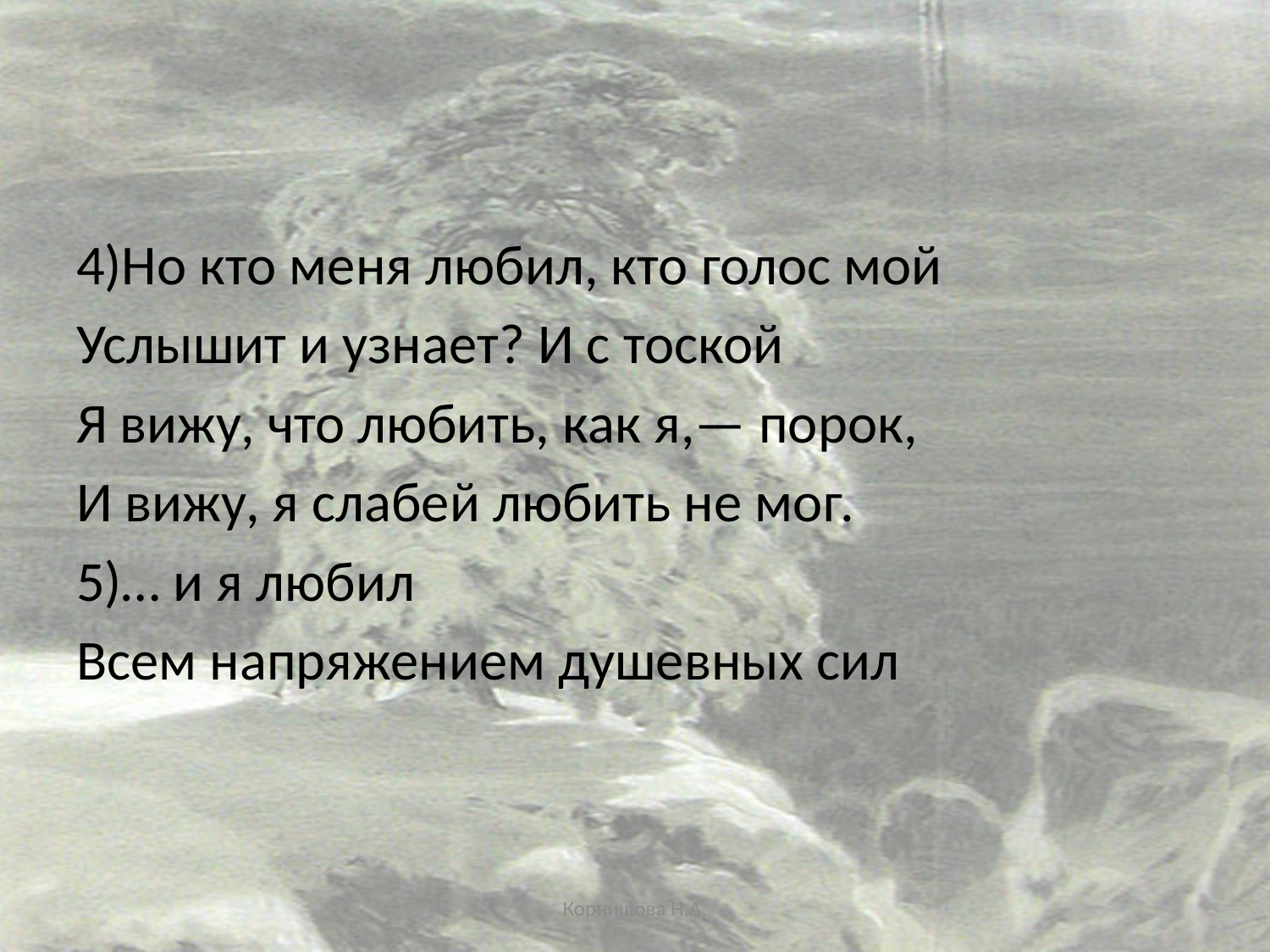

#
4)Но кто меня любил, кто голос мой
Услышит и узнает? И с тоской
Я вижу, что любить, как я,— порок,
И вижу, я слабей любить не мог.
5)… и я любил
Всем напряжением душевных сил
Корнишова Н.А.